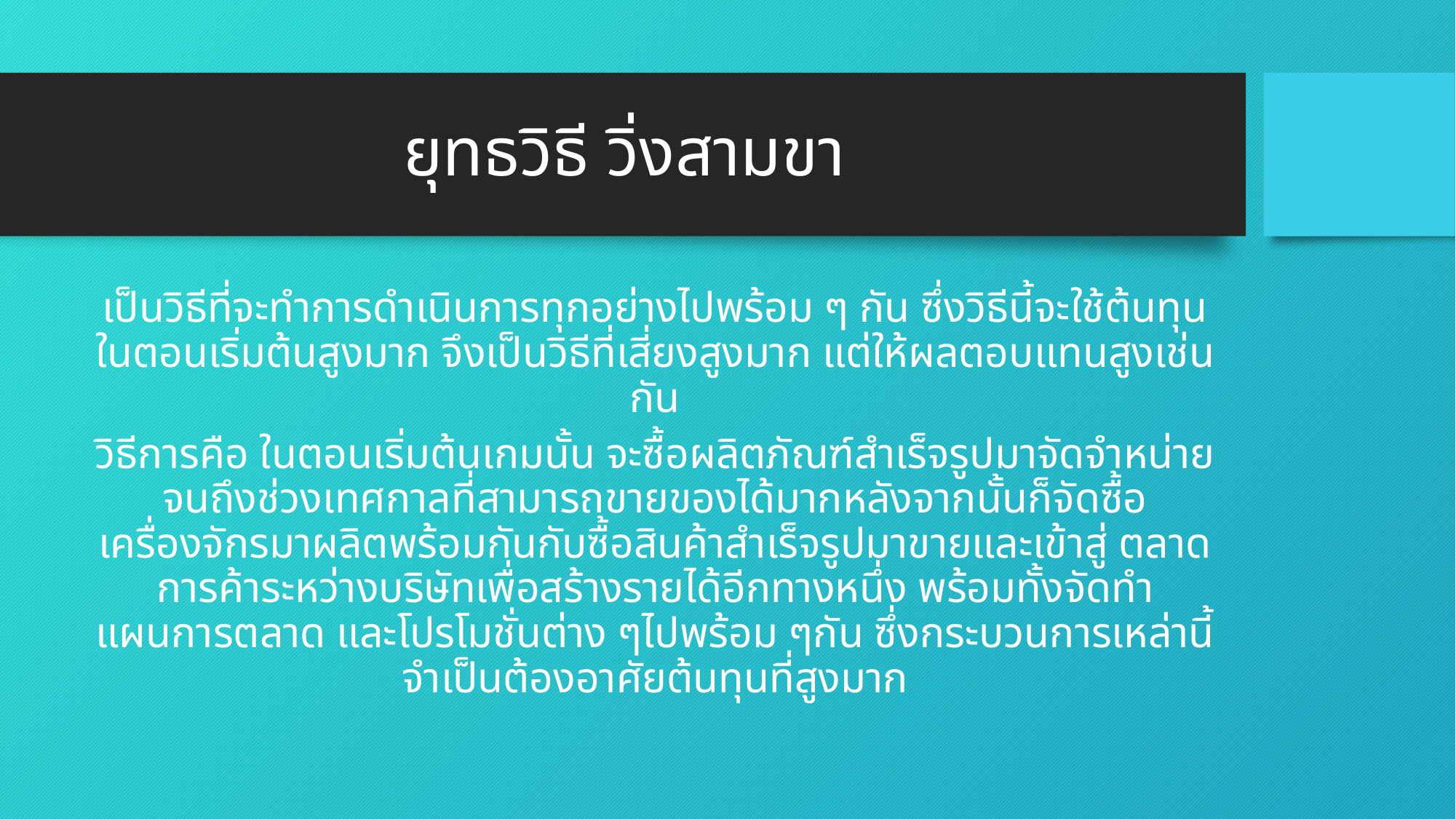

# ยุทธวิธี วิ่งสามขา
เป็นวิธีที่จะทำการดำเนินการทุกอย่างไปพร้อม ๆ กัน ซึ่งวิธีนี้จะใช้ต้นทุนในตอนเริ่มต้นสูงมาก จึงเป็นวิธีที่เสี่ยงสูงมาก แต่ให้ผลตอบแทนสูงเช่นกัน
วิธีการคือ ในตอนเริ่มต้นเกมนั้น จะซื้อผลิตภัณฑ์สำเร็จรูปมาจัดจำหน่ายจนถึงช่วงเทศกาลที่สามารถขายของได้มากหลังจากนั้นก็จัดซื้อเครื่องจักรมาผลิตพร้อมกันกับซื้อสินค้าสำเร็จรูปมาขายและเข้าสู่ ตลาดการค้าระหว่างบริษัทเพื่อสร้างรายได้อีกทางหนึ่ง พร้อมทั้งจัดทำแผนการตลาด และโปรโมชั่นต่าง ๆไปพร้อม ๆกัน ซึ่งกระบวนการเหล่านี้จำเป็นต้องอาศัยต้นทุนที่สูงมาก